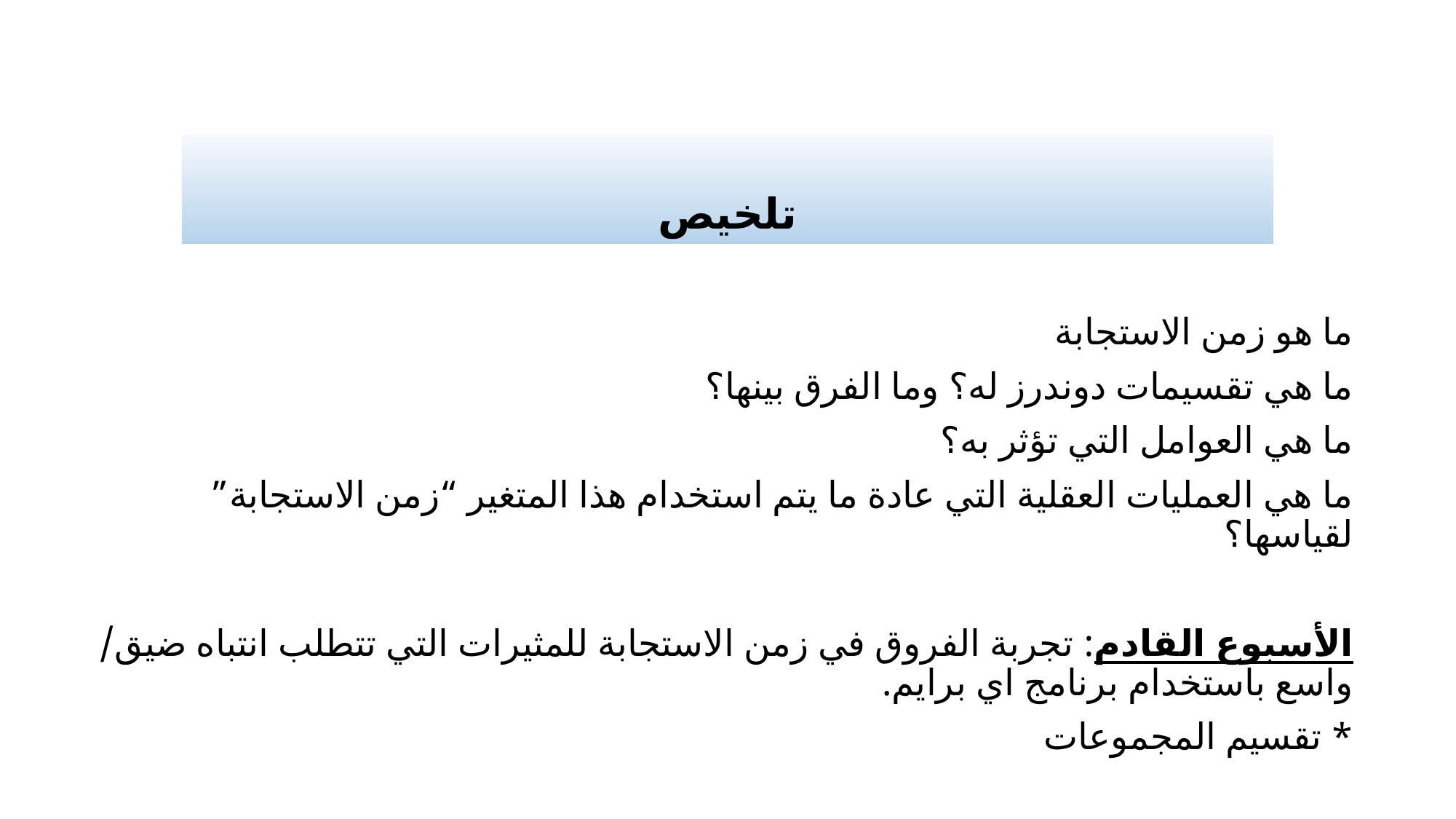

# تلخيص
ما هو زمن الاستجابة
ما هي تقسيمات دوندرز له؟ وما الفرق بينها؟
ما هي العوامل التي تؤثر به؟
ما هي العمليات العقلية التي عادة ما يتم استخدام هذا المتغير “زمن الاستجابة” لقياسها؟

الأسبوع القادم: تجربة الفروق في زمن الاستجابة للمثيرات التي تتطلب انتباه ضيق/ واسع باستخدام برنامج اي برايم.
* تقسيم المجموعات